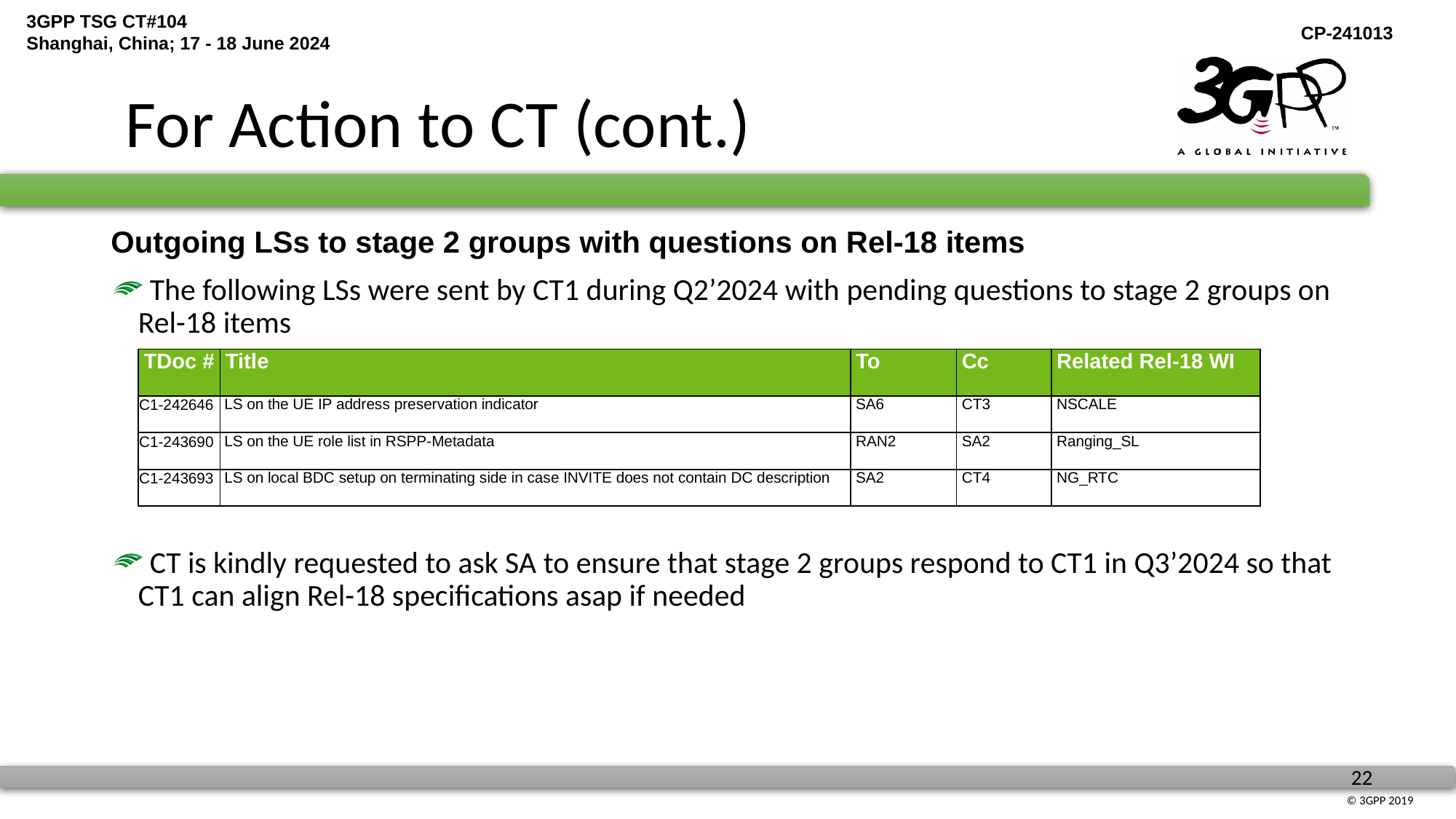

# For Action to CT (cont.)
Outgoing LSs to stage 2 groups with questions on Rel-18 items
 The following LSs were sent by CT1 during Q2’2024 with pending questions to stage 2 groups on Rel-18 items

 CT is kindly requested to ask SA to ensure that stage 2 groups respond to CT1 in Q3’2024 so that CT1 can align Rel-18 specifications asap if needed

| TDoc # | Title | To | Cc | Related Rel-18 WI |
| --- | --- | --- | --- | --- |
| C1-242646 | LS on the UE IP address preservation indicator | SA6 | CT3 | NSCALE |
| C1-243690 | LS on the UE role list in RSPP-Metadata | RAN2 | SA2 | Ranging\_SL |
| C1-243693 | LS on local BDC setup on terminating side in case INVITE does not contain DC description | SA2 | CT4 | NG\_RTC |